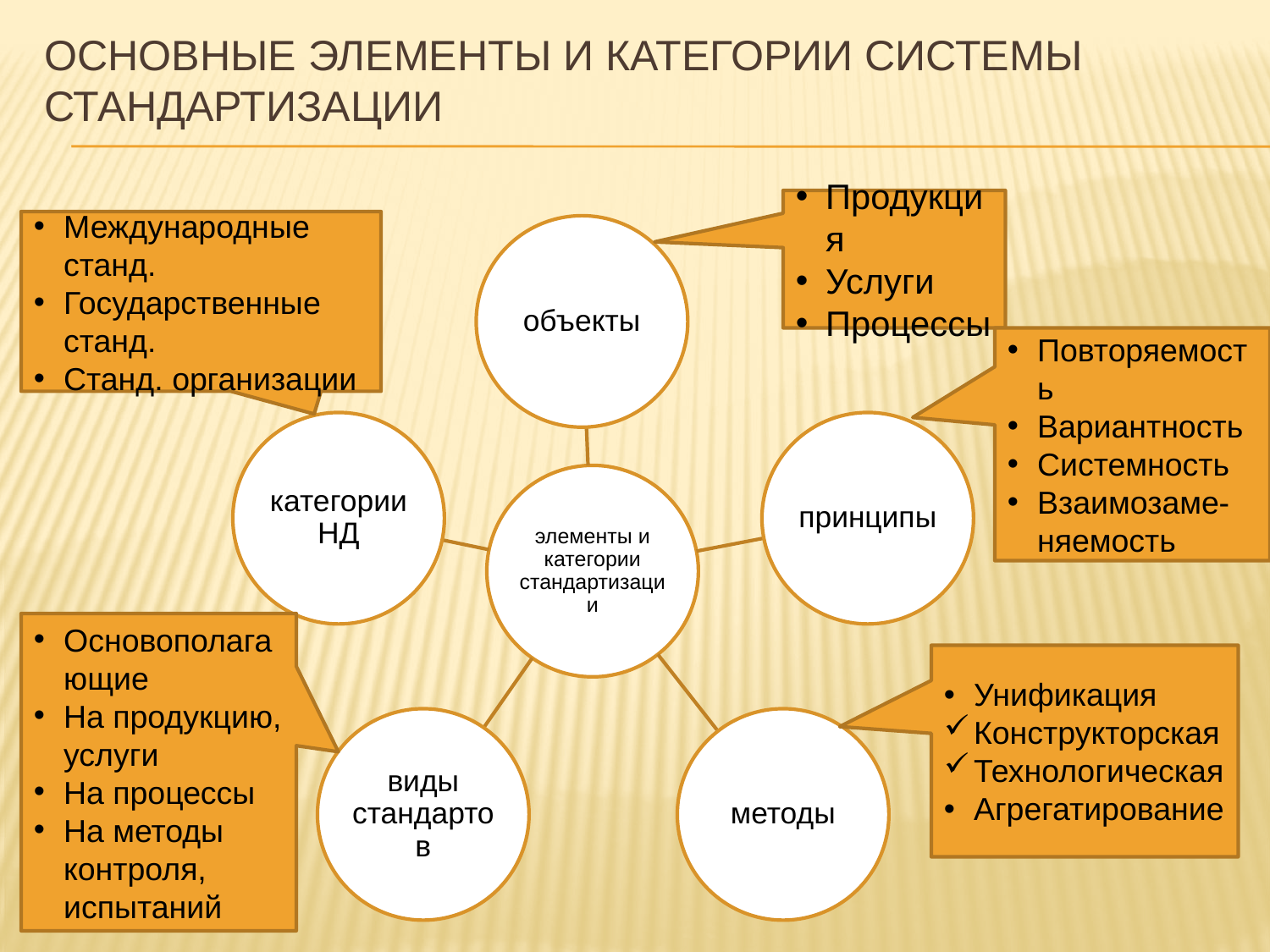

# Основные элементы и категории системы стандартизации
Продукция
Услуги
Процессы
Международные станд.
Государственные станд.
Станд. организации
элементы и категории стандартизации

объекты

принципы

методы

виды стандартов

категории НД
Повторяемость
Вариантность
Системность
Взаимозаме-няемость
Основополагающие
На продукцию, услуги
На процессы
На методы контроля, испытаний
Унификация
Конструкторская
Технологическая
Агрегатирование